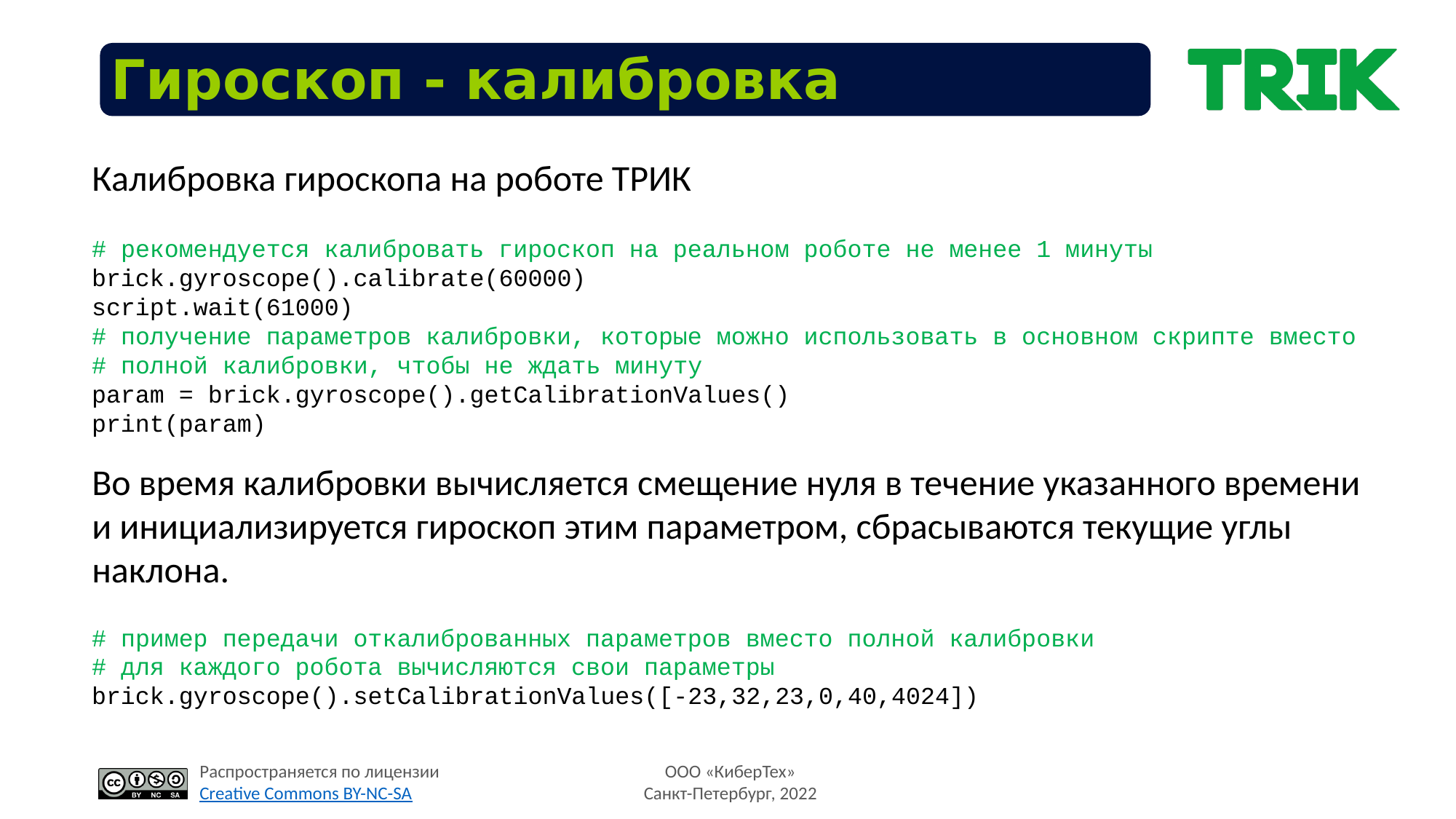

# Гироскоп - калибровка
Калибровка гироскопа на роботе ТРИК
# рекомендуется калибровать гироскоп на реальном роботе не менее 1 минуты brick.gyroscope().calibrate(60000)
script.wait(61000)
# получение параметров калибровки, которые можно использовать в основном скрипте вместо
# полной калибровки, чтобы не ждать минуту
param = brick.gyroscope().getCalibrationValues()
print(param)
Во время калибровки вычисляется смещение нуля в течение указанного времени и инициализируется гироскоп этим параметром, сбрасываются текущие углы наклона.
# пример передачи откалиброванных параметров вместо полной калибровки # для каждого робота вычисляются свои параметры brick.gyroscope().setCalibrationValues([-23,32,23,0,40,4024])